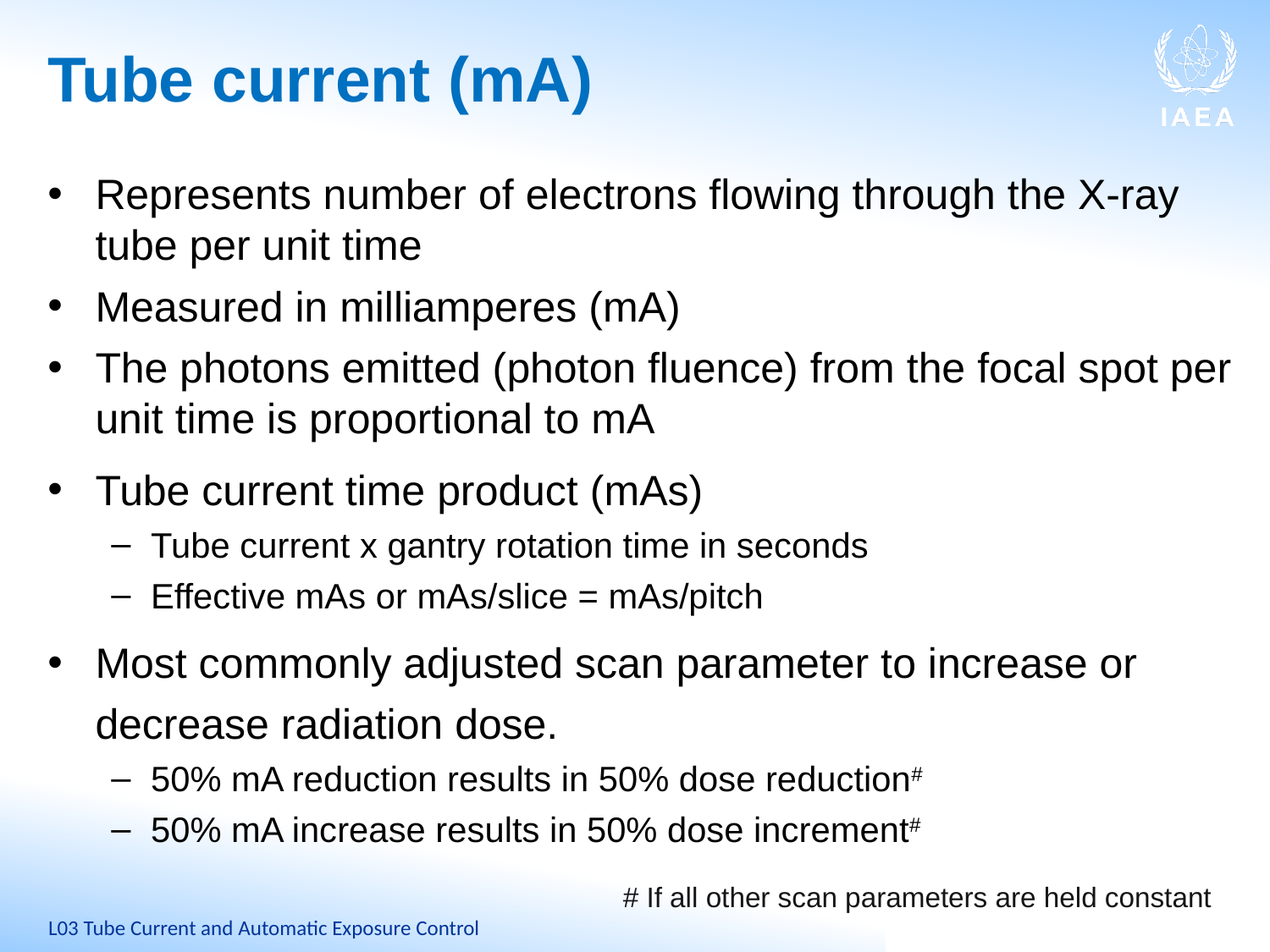

# Tube current (mA)
Represents number of electrons flowing through the X-ray tube per unit time
Measured in milliamperes (mA)
The photons emitted (photon fluence) from the focal spot per unit time is proportional to mA
Tube current time product (mAs)
Tube current x gantry rotation time in seconds
Effective mAs or mAs/slice = mAs/pitch
Most commonly adjusted scan parameter to increase or decrease radiation dose.
50% mA reduction results in 50% dose reduction#
50% mA increase results in 50% dose increment#

# If all other scan parameters are held constant